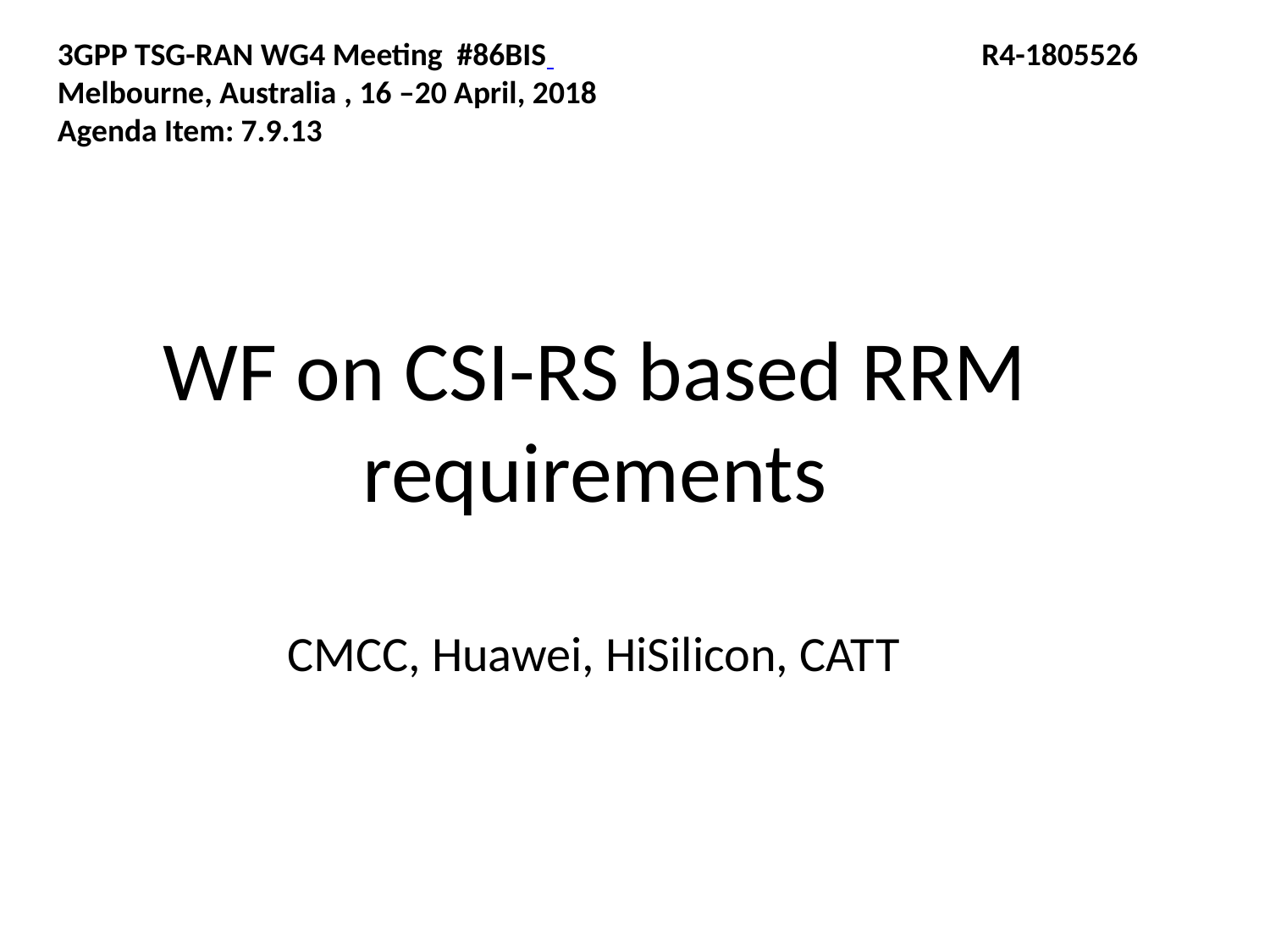

3GPP TSG-RAN WG4 Meeting  #86BIS 	                                                          R4-1805526
Melbourne, Australia , 16 –20 April, 2018
Agenda Item: 7.9.13
WF on CSI-RS based RRM requirements
CMCC, Huawei, HiSilicon, CATT